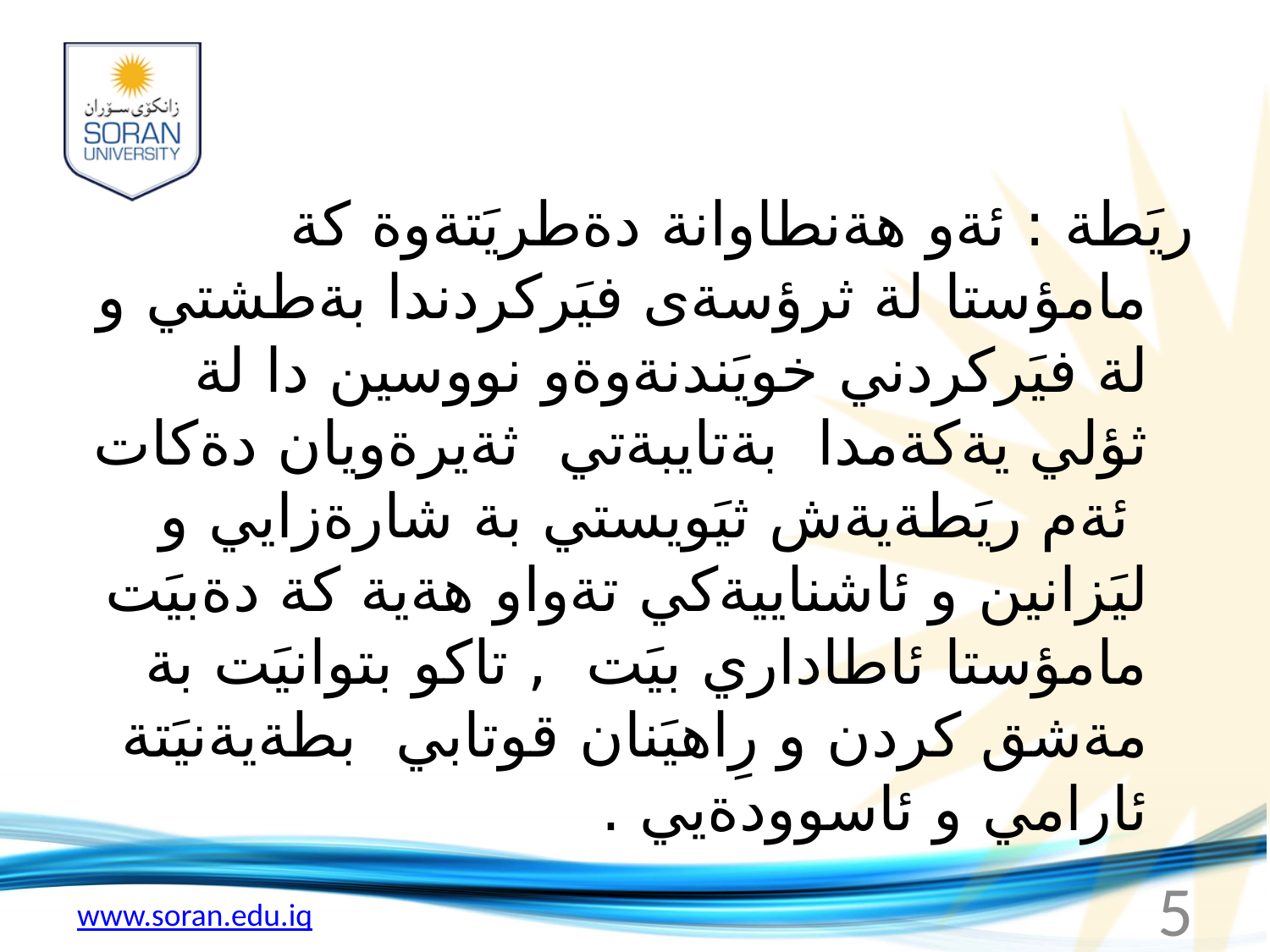

ريَطة : ئةو هةنطاوانة دةطريَتةوة كة مامؤستا لة ثرؤسةى فيَركردندا بةطشتي و لة فيَركردني خويَندنةوةو نووسين دا لة ثؤلي يةكةمدا  بةتايبةتي  ثةيرةويان دةكات  ئةم ريَطةيةش ثيَويستي بة شارةزايي و ليَزانين و ئاشناييةكي تةواو هةية كة دةبيَت مامؤستا ئاطاداري بيَت  , تاكو بتوانيَت بة مةشق كردن و رِاهيَنان قوتابي  بطةيةنيَتة ئارامي و ئاسوودةيي .
5